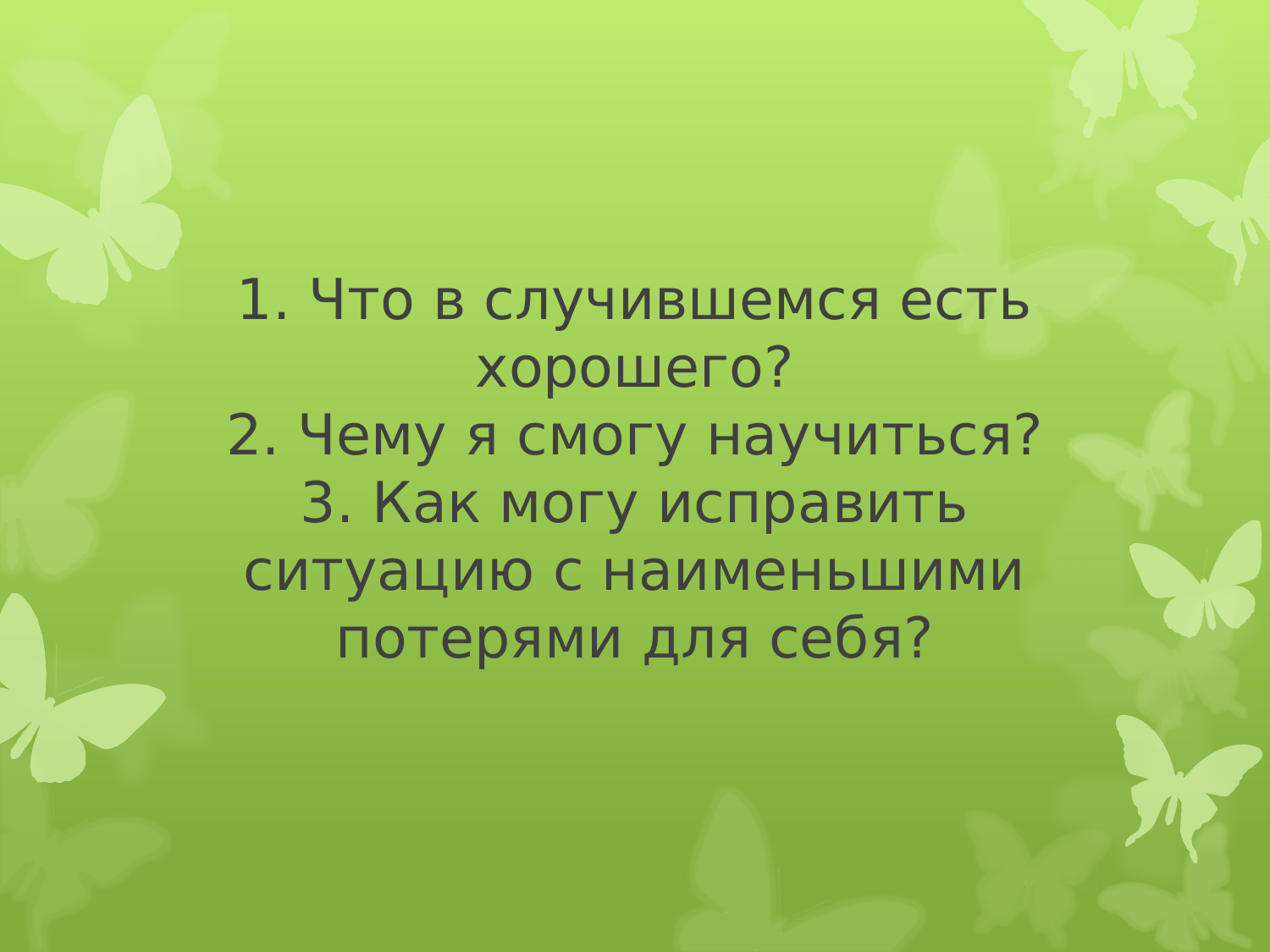

# 1. Что в случившемся есть хорошего? 2. Чему я смогу научиться? 3. Как могу исправить ситуацию с наименьшими потерями для себя?